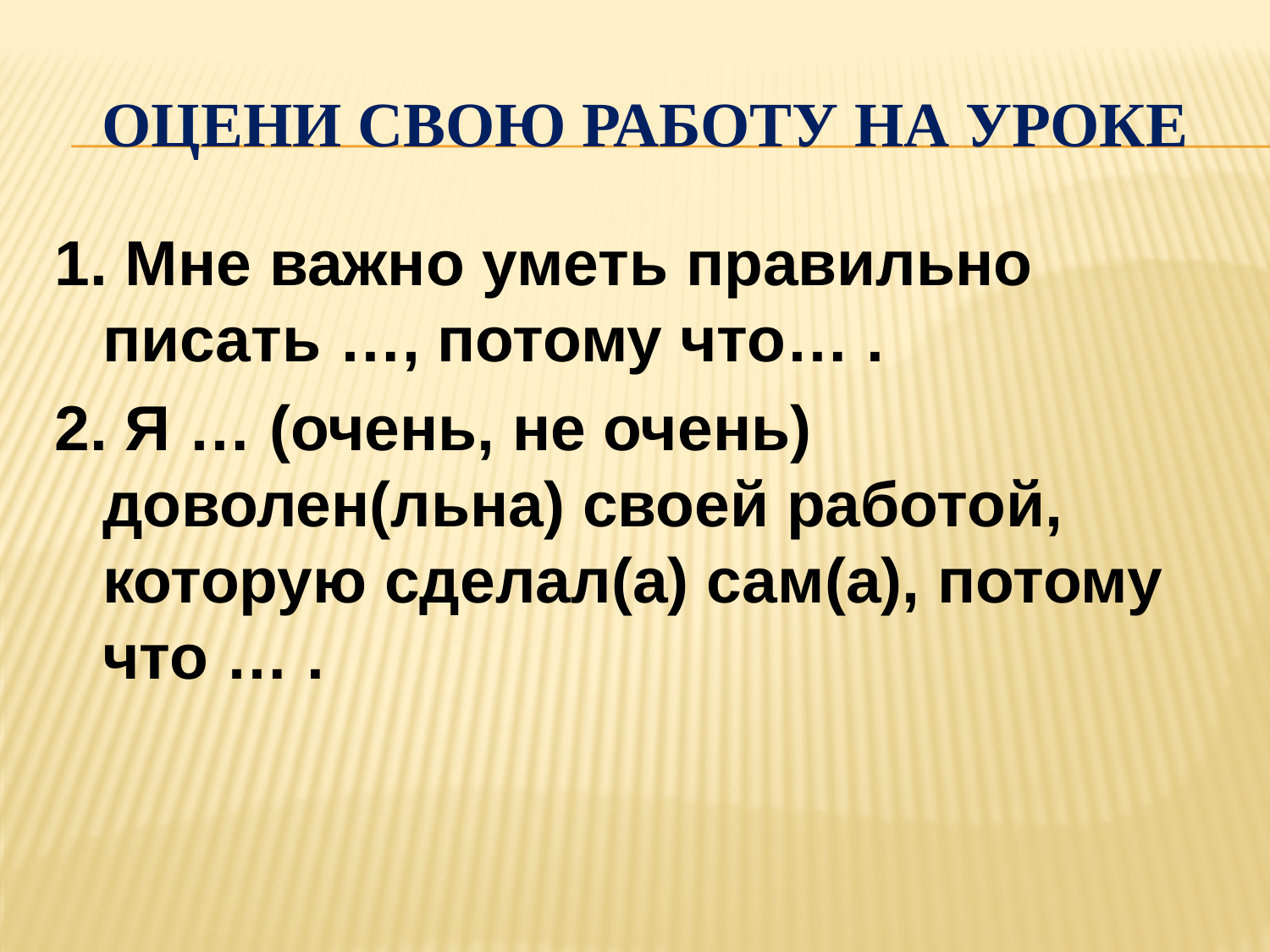

# Оцени свою работу на уроке
1. Мне важно уметь правильно писать …, потому что… .
2. Я … (очень, не очень) доволен(льна) своей работой, которую сделал(а) сам(а), потому что … .